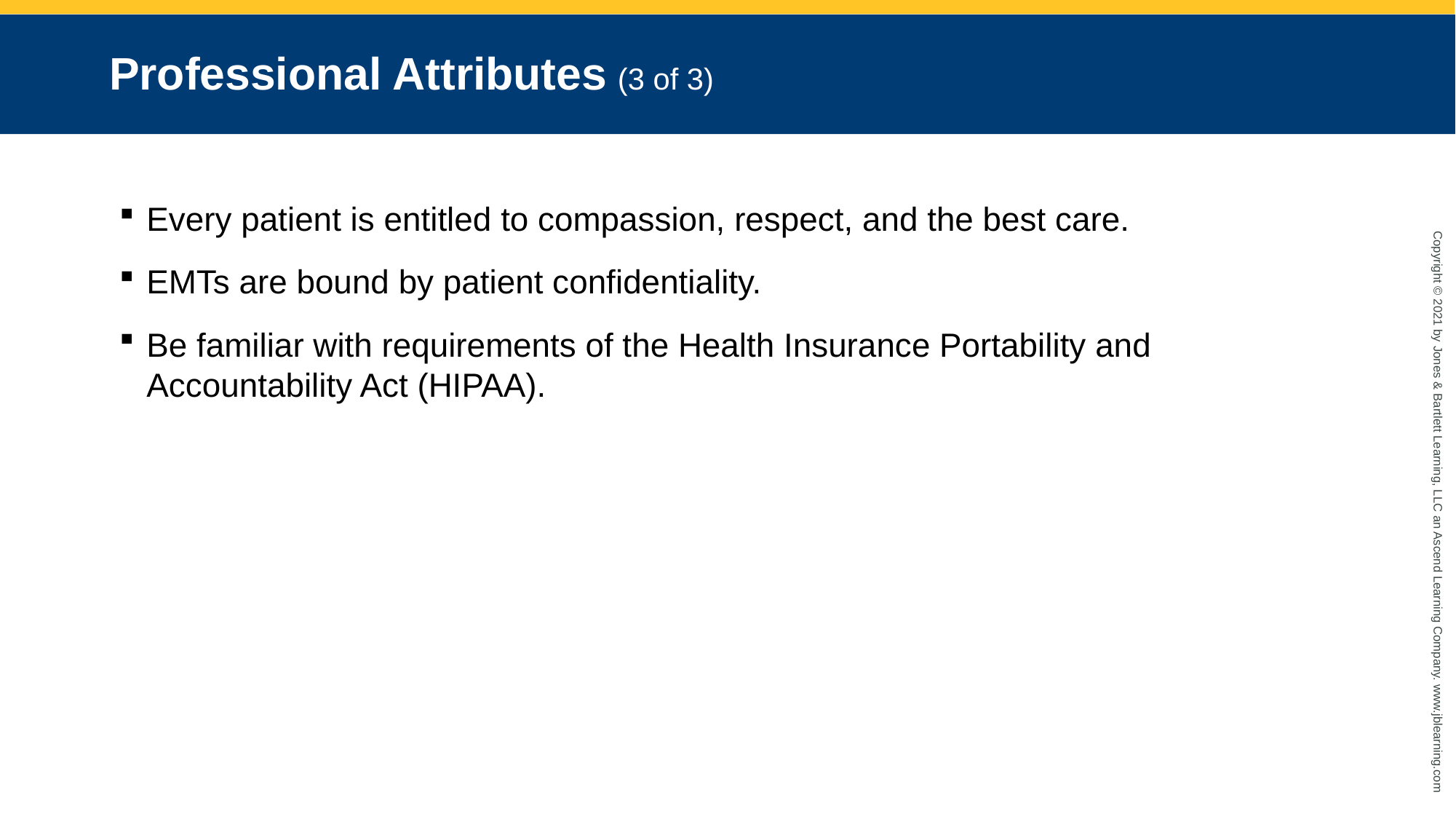

Professional Attributes (3 of 3)
Every patient is entitled to compassion, respect, and the best care.
EMTs are bound by patient confidentiality.
Be familiar with requirements of the Health Insurance Portability and Accountability Act (HIPAA).